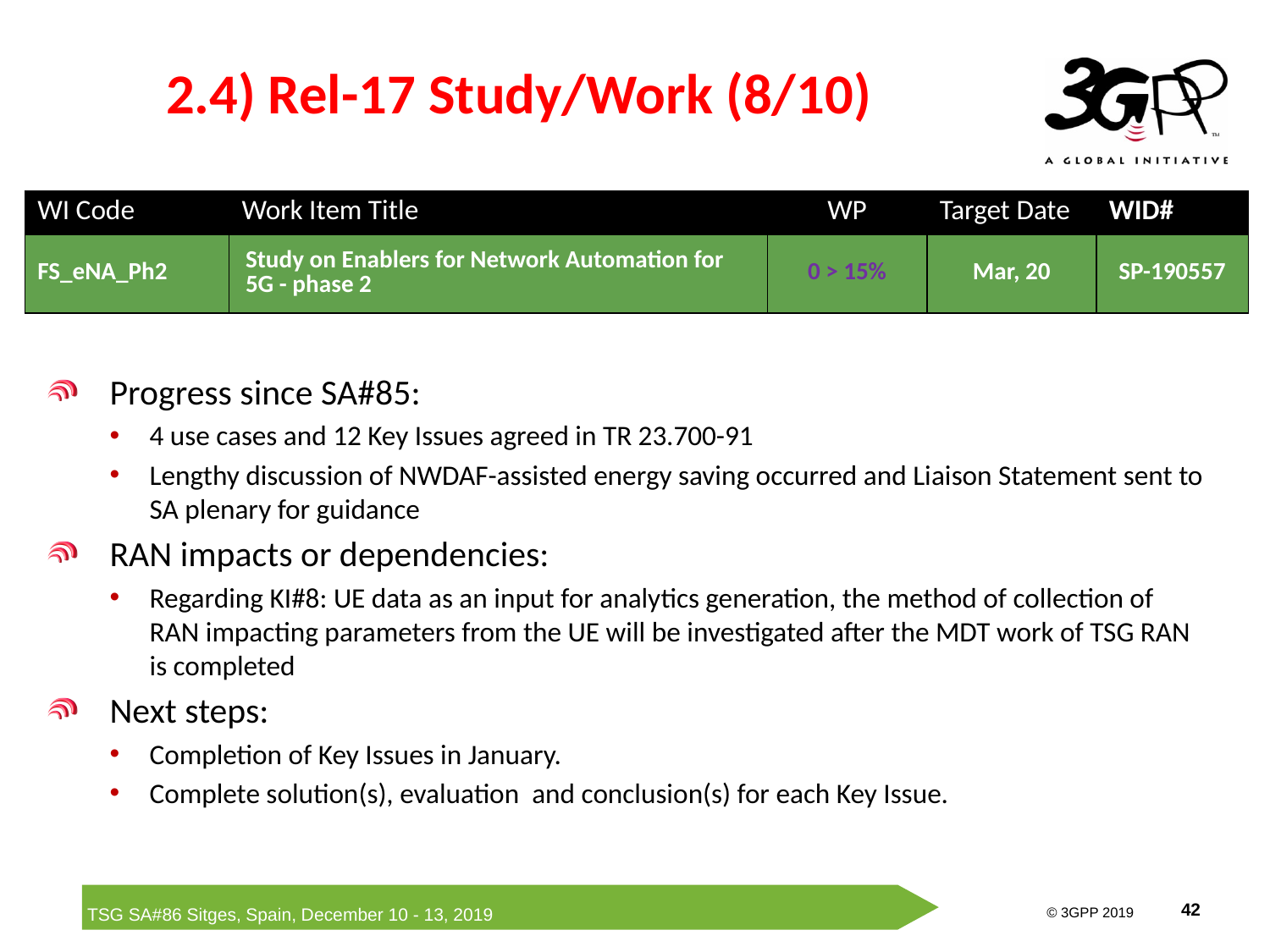

# 2.4) Rel-17 Study/Work (8/10)
| WI Code | Work Item Title | WP | Target Date | WID# |
| --- | --- | --- | --- | --- |
| FS\_eNA\_Ph2 | Study on Enablers for Network Automation for 5G - phase 2 | 0 > 15% | Mar, 20 | SP-190557 |
Progress since SA#85:
4 use cases and 12 Key Issues agreed in TR 23.700-91
Lengthy discussion of NWDAF-assisted energy saving occurred and Liaison Statement sent to SA plenary for guidance
RAN impacts or dependencies:
Regarding KI#8: UE data as an input for analytics generation, the method of collection of RAN impacting parameters from the UE will be investigated after the MDT work of TSG RAN is completed
Next steps:
Completion of Key Issues in January.
Complete solution(s), evaluation  and conclusion(s) for each Key Issue.